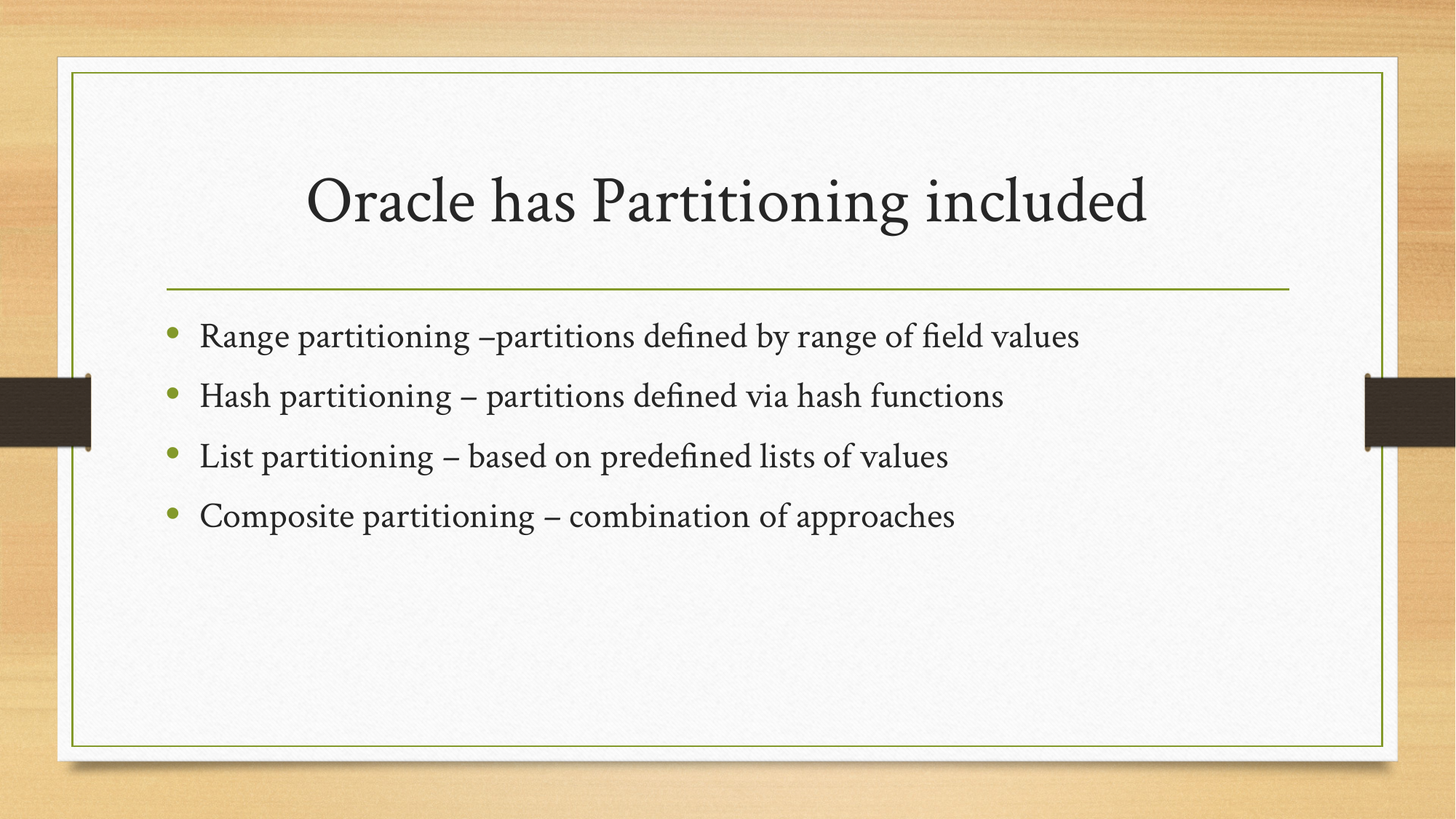

# Oracle has Partitioning included
Range partitioning –partitions defined by range of field values
Hash partitioning – partitions defined via hash functions
List partitioning – based on predefined lists of values
Composite partitioning – combination of approaches